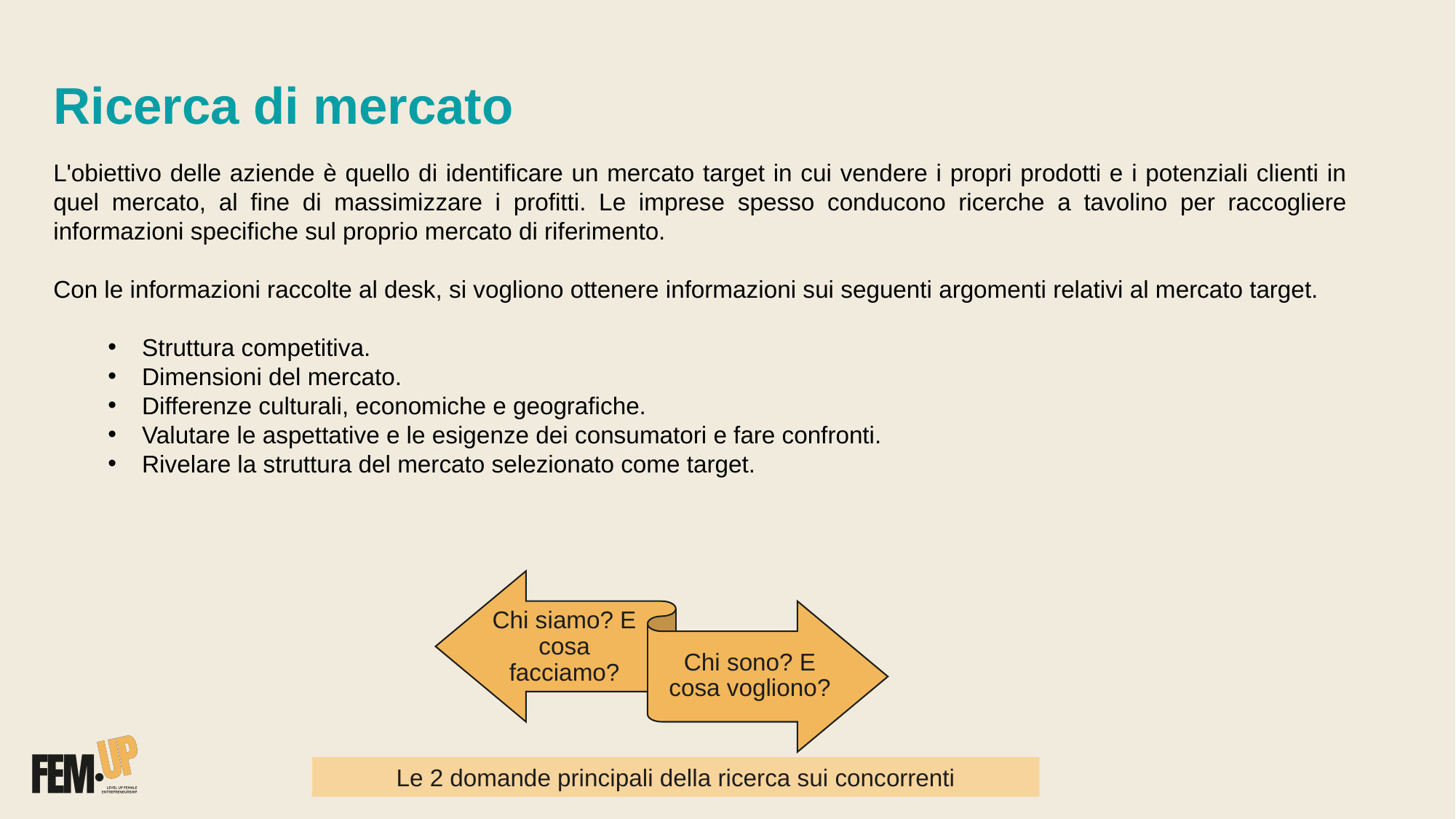

Ricerca di mercato
L'obiettivo delle aziende è quello di identificare un mercato target in cui vendere i propri prodotti e i potenziali clienti in quel mercato, al fine di massimizzare i profitti. Le imprese spesso conducono ricerche a tavolino per raccogliere informazioni specifiche sul proprio mercato di riferimento.

Con le informazioni raccolte al desk, si vogliono ottenere informazioni sui seguenti argomenti relativi al mercato target.

Struttura competitiva.
Dimensioni del mercato.
Differenze culturali, economiche e geografiche.
Valutare le aspettative e le esigenze dei consumatori e fare confronti.
Rivelare la struttura del mercato selezionato come target.

Chi siamo? E cosa facciamo?
Chi sono? E cosa vogliono?
Le 2 domande principali della ricerca sui concorrenti